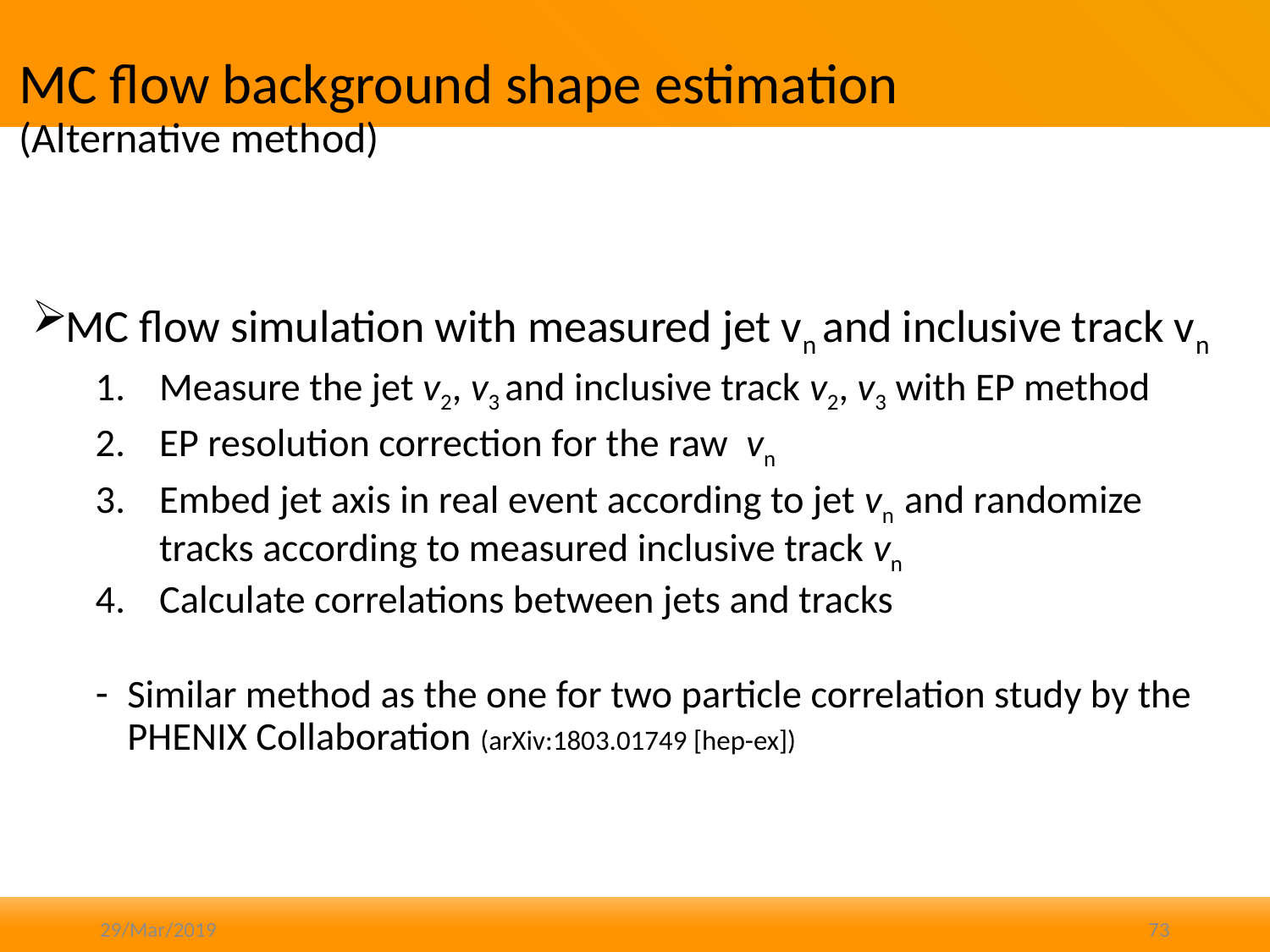

#
MC flow background shape estimation
(Alternative method)
MC flow simulation with measured jet vn and inclusive track vn
Measure the jet v2, v3 and inclusive track v2, v3 with EP method
EP resolution correction for the raw  vn
Embed jet axis in real event according to jet vn  and randomize tracks according to measured inclusive track vn
Calculate correlations between jets and tracks

Similar method as the one for two particle correlation study by the
PHENIX Collaboration (arXiv:1803.01749 [hep-ex])

29/Mar/2019
73